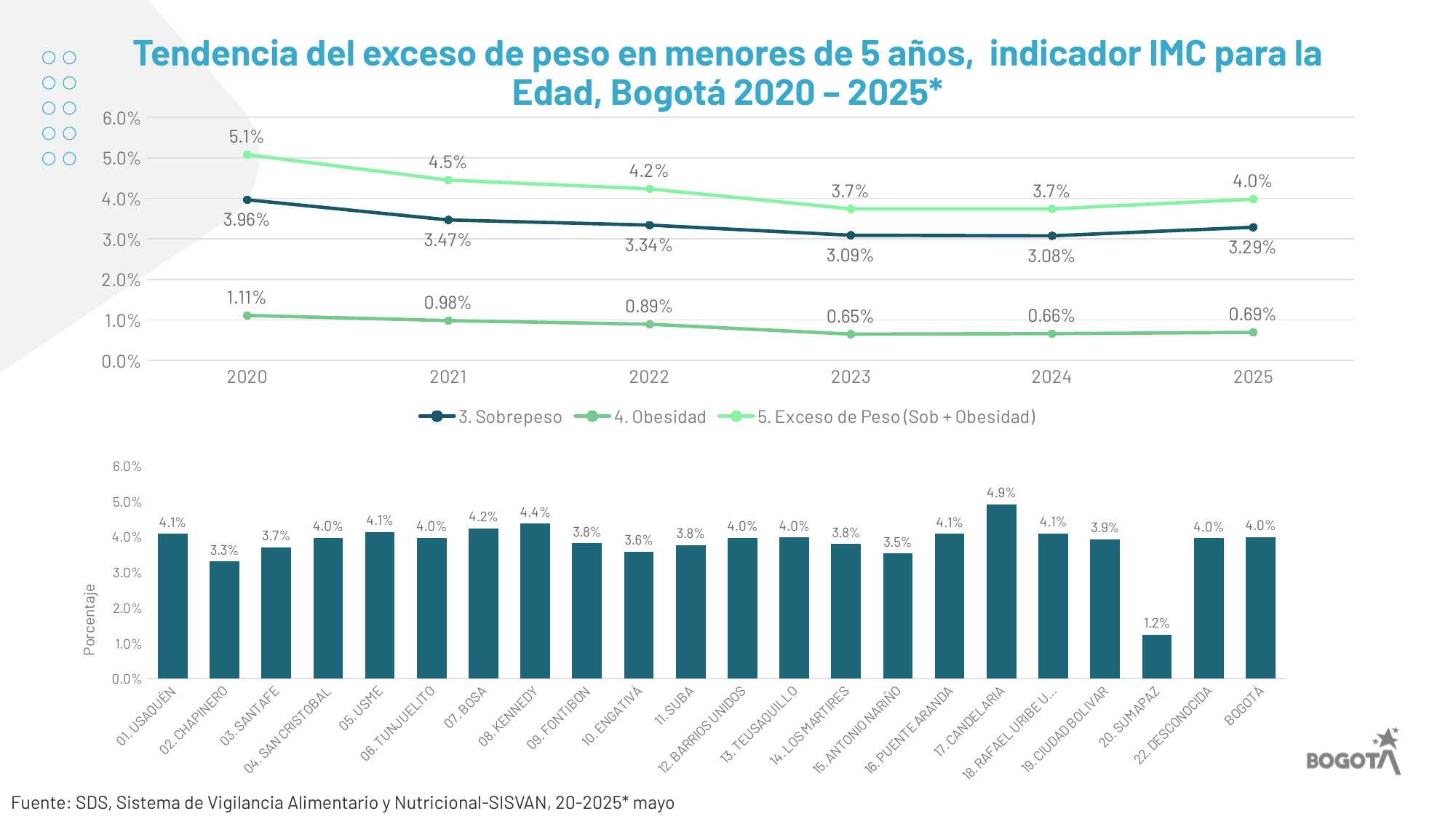

# Tendencia del exceso de peso en menores de 5 años,  indicador IMC para la Edad, Bogotá 2020 – 2025*

### Chart

| Category | 3. Sobrepeso | 4. Obesidad | 5. Exceso de Peso (Sob + Obesidad) |
|---|---|---|---|
| 2020 | 0.039649525998276355 | 0.011117494972708992 | 0.050767020970985344 |
| 2021 | 0.03467084639498433 | 0.009848484848484848 | 0.0445 |
| 2022 | 0.03340301181690201 | 0.008941598054690499 | 0.042344609871592505 |
| 2023 | 0.030904923953052294 | 0.006499634370033867 | 0.03740455832308616 |
| 2024 | 0.0307638747367706 | 0.006635928265742817 | 0.037399803002513415 |
| 2025 | 0.03287058525676189 | 0.00693418850303107 | 0.03980477375979296 |

### Chart

| Category |  |
|---|---|
| 01. USAQUÉN | 0.040747028862478774 |
| 02. CHAPINERO | 0.0330188679245283 |
| 03. SANTAFE | 0.03697916666666667 |
| 04. SAN CRISTOBAL | 0.03959208158368327 |
| 05. USME | 0.041301169590643276 |
| 06. TUNJUELITO | 0.039630512514898686 |
| 07. BOSA | 0.04232767578801524 |
| 08. KENNEDY | 0.04368878617805656 |
| 09. FONTIBON | 0.03804692454026633 |
| 10. ENGATIVÁ | 0.03576821442053605 |
| 11. SUBA | 0.03762104161214342 |
| 12. BARRIOS UNIDOS | 0.039563437926330144 |
| 13. TEUSAQUILLO | 0.039755351681957186 |
| 14. LOS MARTIRES | 0.03787878787878788 |
| 15. ANTONIO NARIÑO | 0.035204991087344026 |
| 16. PUENTE ARANDA | 0.040732265446224256 |
| 17. CANDELARIA | 0.04909819639278558 |
| 18. RAFAEL URIBE URIBE | 0.04085257548845471 |
| 19. CIUDAD BOLIVAR | 0.03919699767677369 |
| 20. SUMAPAZ | 0.012345679012345678 |
| 22. DESCONOCIDA | 0.03952150211992732 |
| BOGOTÁ | 0.03980477375979296 |
Fuente: SDS, Sistema de Vigilancia Alimentario y Nutricional-SISVAN, 20-2025* mayo